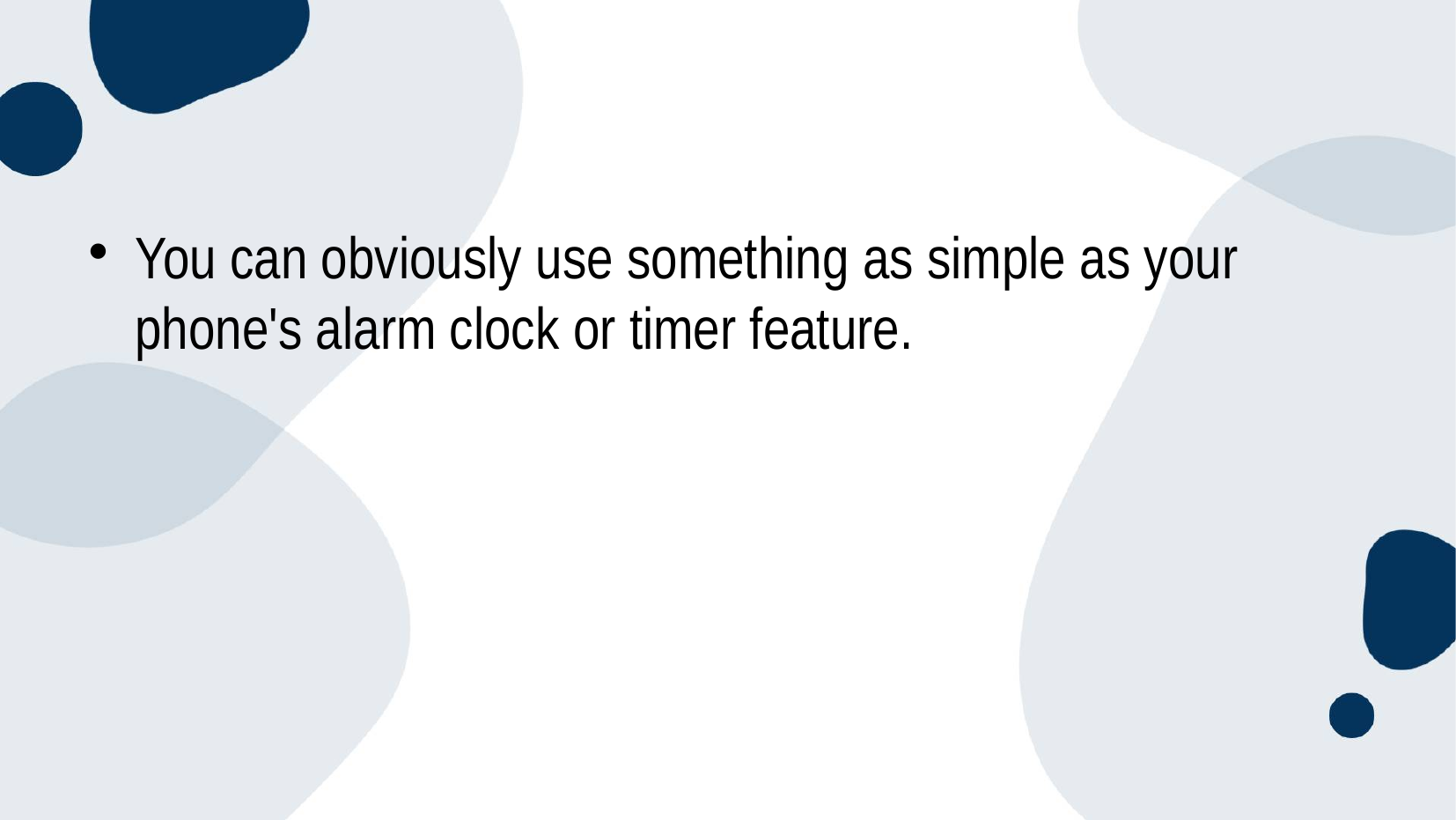

You can obviously use something as simple as your phone's alarm clock or timer feature.